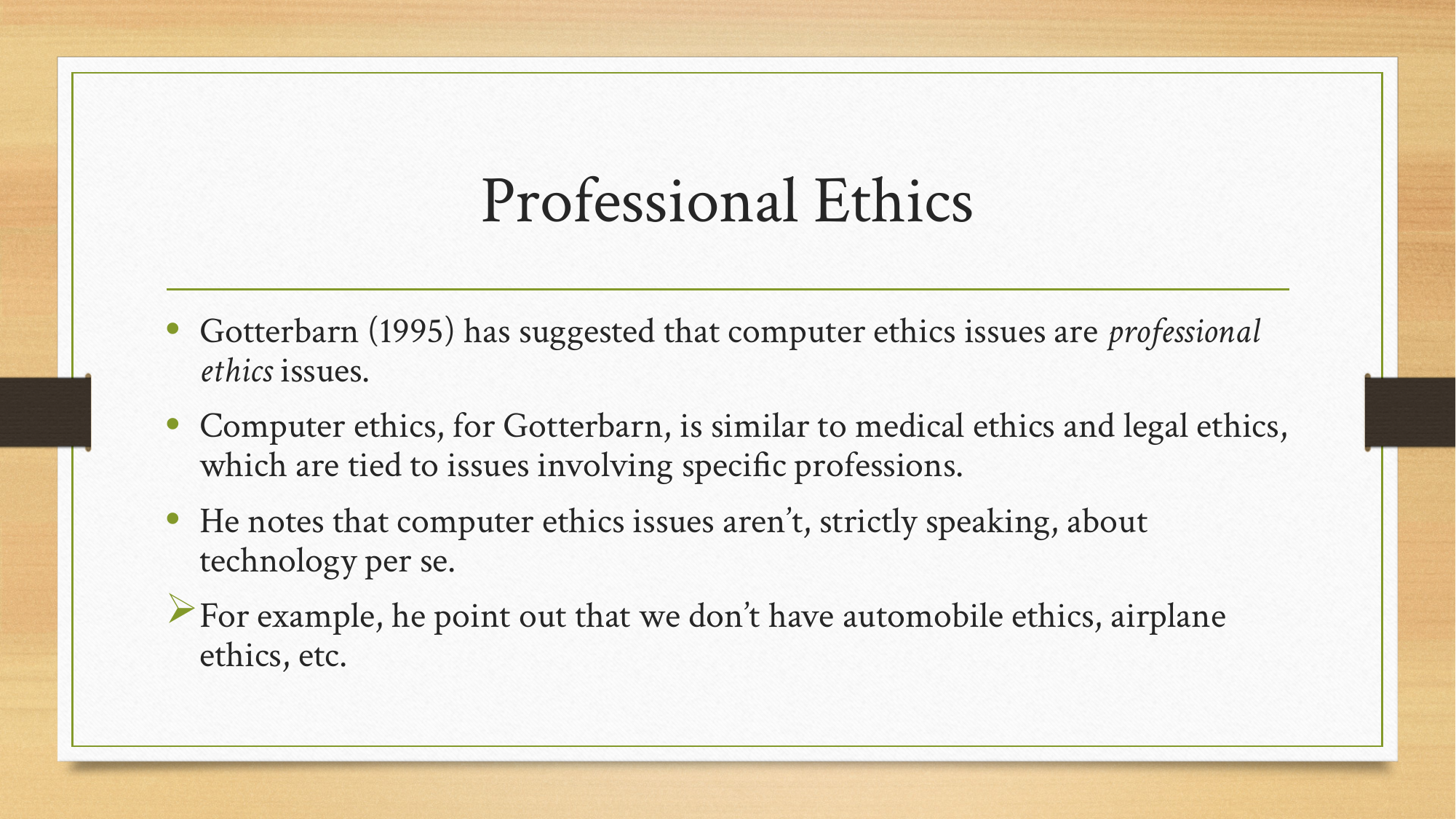

# Professional Ethics
Gotterbarn (1995) has suggested that computer ethics issues are professional ethics issues.
Computer ethics, for Gotterbarn, is similar to medical ethics and legal ethics, which are tied to issues involving specific professions.
He notes that computer ethics issues aren’t, strictly speaking, about technology per se.
For example, he point out that we don’t have automobile ethics, airplane ethics, etc.